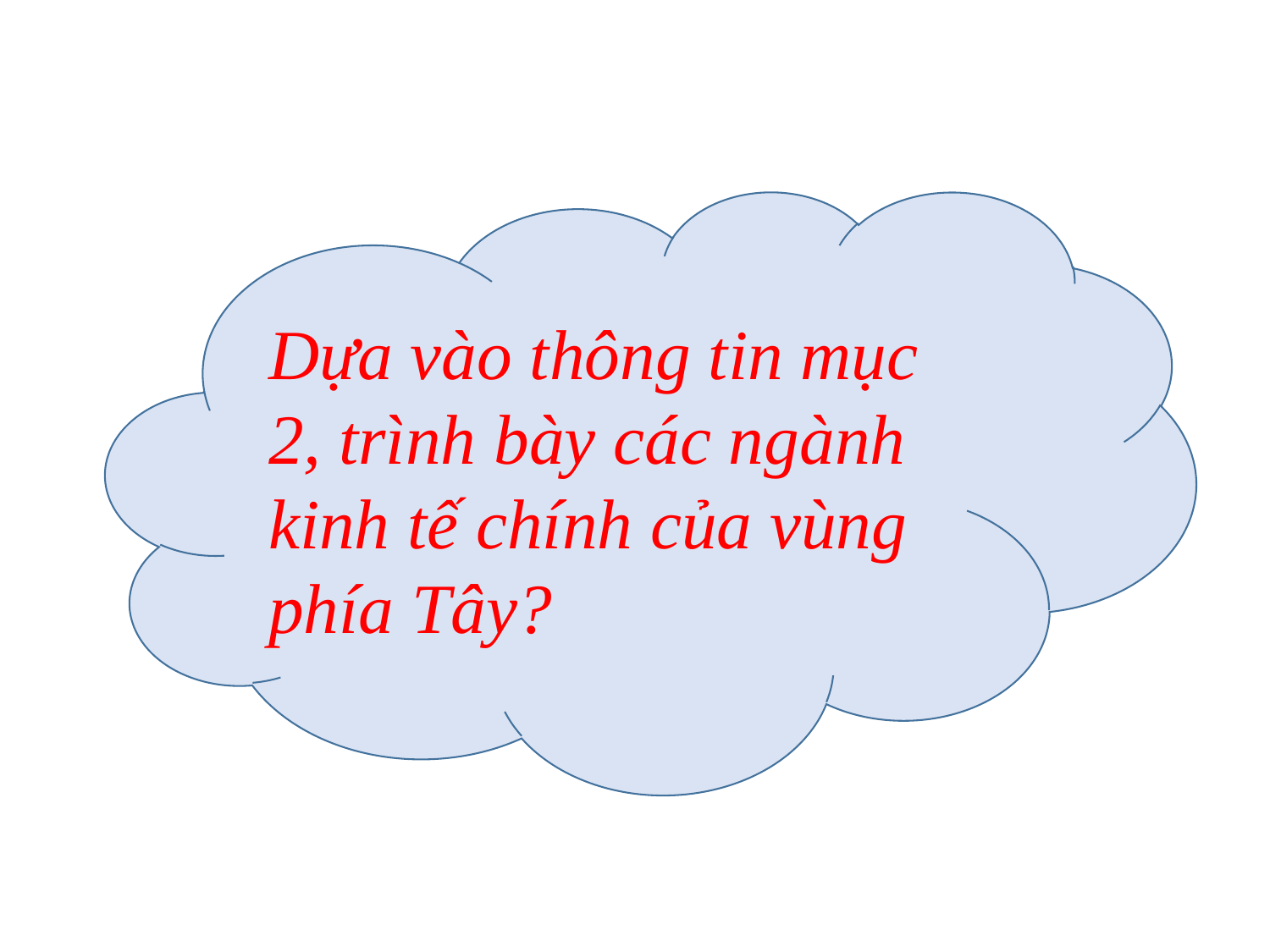

Dựa vào thông tin mục 2, trình bày các ngành kinh tế chính của vùng phía Tây?